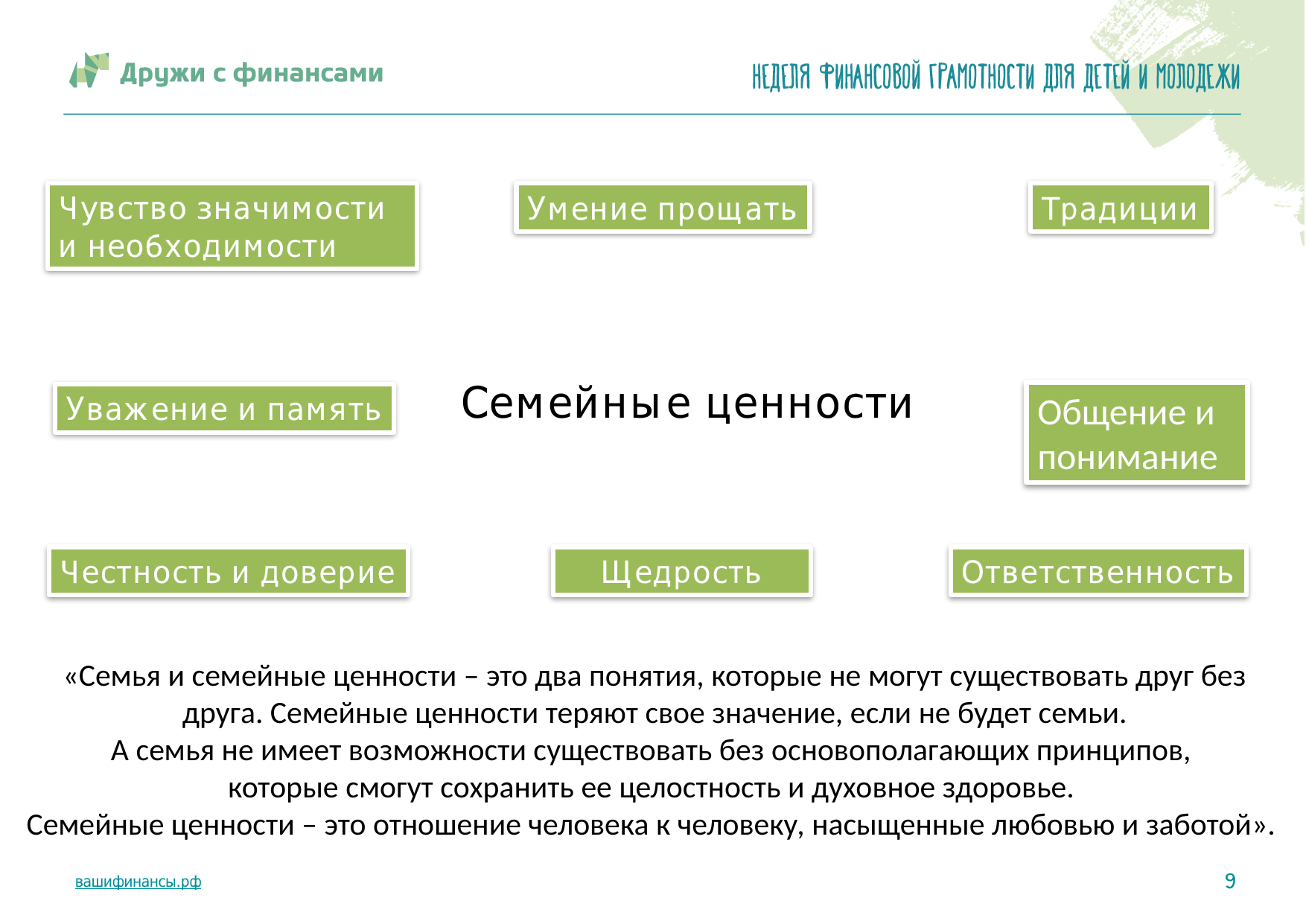

Чувство значимости и необходимости
Умение прощать
Традиции
Семейные ценности
Общение и
понимание
Уважение и память
Честность и доверие
Щедрость
Ответственность
«Семья и семейные ценности – это два понятия, которые не могут существовать друг без
 друга. Семейные ценности теряют свое значение, если не будет семьи.
А семья не имеет возможности существовать без основополагающих принципов,
которые смогут сохранить ее целостность и духовное здоровье.
Семейные ценности – это отношение человека к человеку, насыщенные любовью и заботой».

9